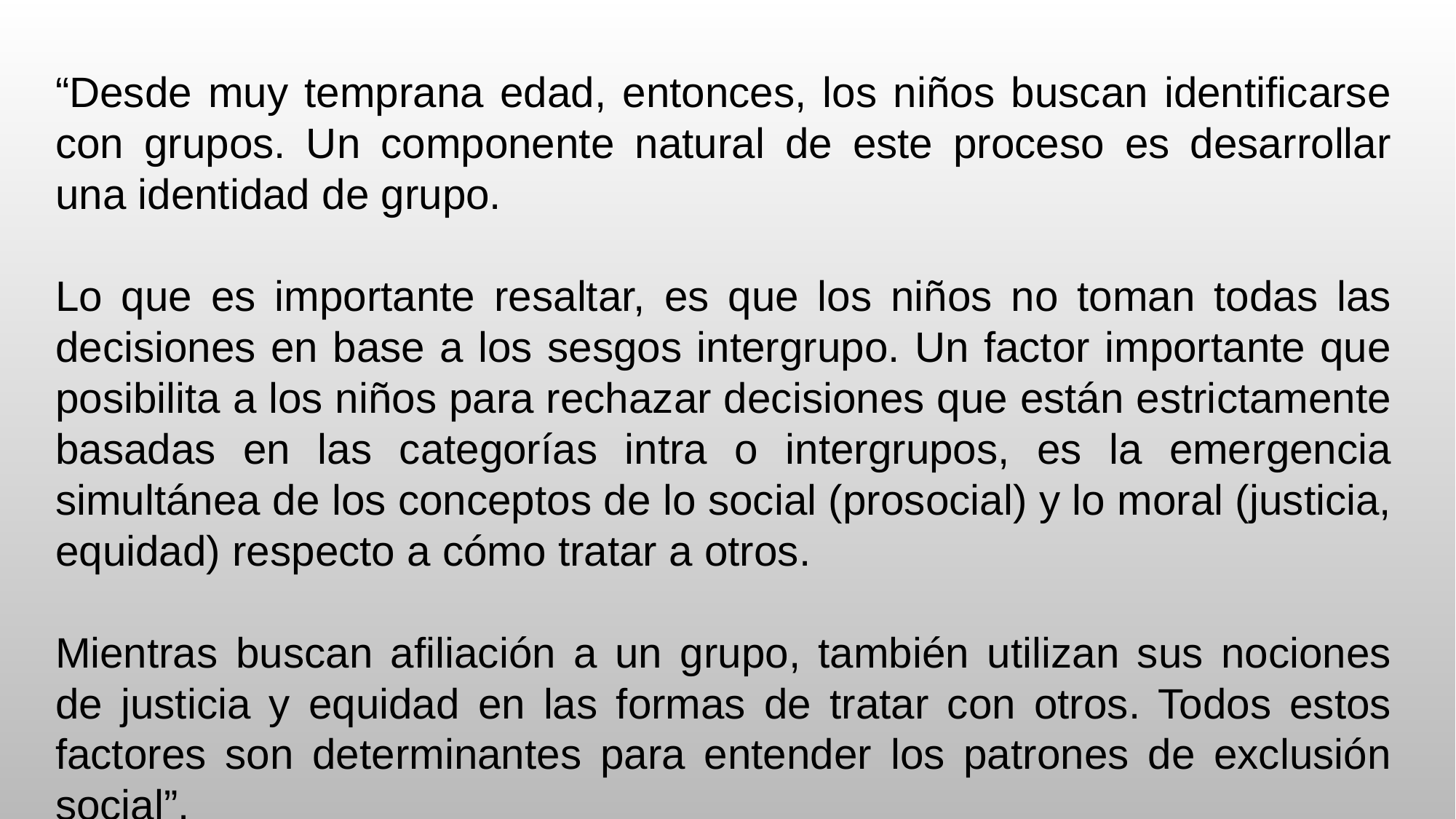

“Desde muy temprana edad, entonces, los niños buscan identificarse con grupos. Un componente natural de este proceso es desarrollar una identidad de grupo.

Lo que es importante resaltar, es que los niños no toman todas las decisiones en base a los sesgos intergrupo. Un factor importante que posibilita a los niños para rechazar decisiones que están estrictamente basadas en las categorías intra o intergrupos, es la emergencia simultánea de los conceptos de lo social (prosocial) y lo moral (justicia, equidad) respecto a cómo tratar a otros.

Mientras buscan afiliación a un grupo, también utilizan sus nociones de justicia y equidad en las formas de tratar con otros. Todos estos factores son determinantes para entender los patrones de exclusión social”.